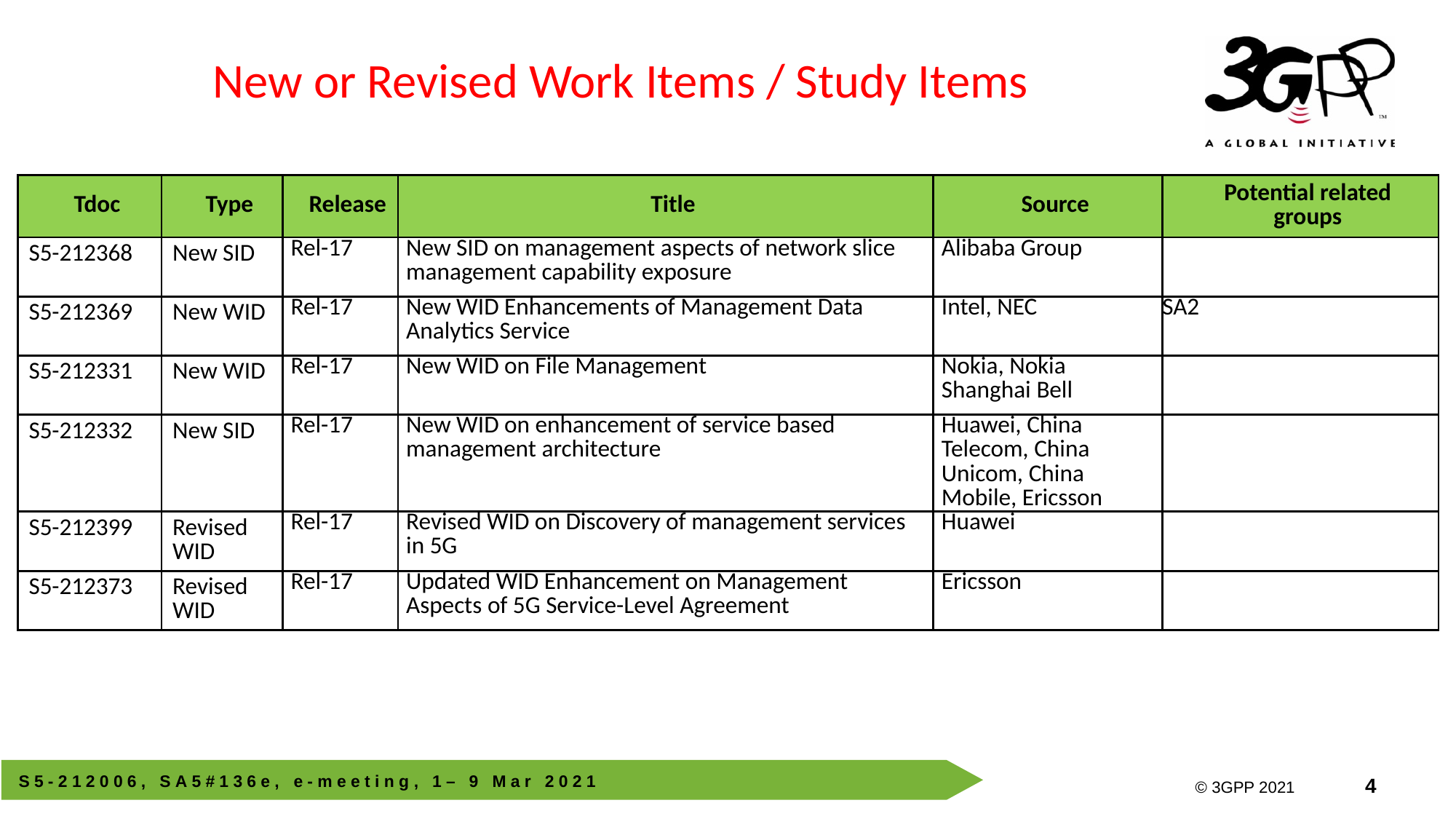

New or Revised Work Items / Study Items
| Tdoc | Type | Release | Title | Source | Potential related groups |
| --- | --- | --- | --- | --- | --- |
| S5-212368 | New SID | Rel-17 | New SID on management aspects of network slice management capability exposure | Alibaba Group |  |
| S5-212369 | New WID | Rel-17 | New WID Enhancements of Management Data Analytics Service | Intel, NEC | SA2 |
| S5-212331 | New WID | Rel-17 | New WID on File Management | Nokia, Nokia Shanghai Bell |  |
| S5-212332 | New SID | Rel-17 | New WID on enhancement of service based management architecture | Huawei, China Telecom, China Unicom, China Mobile, Ericsson |  |
| S5-212399 | Revised WID | Rel-17 | Revised WID on Discovery of management services in 5G | Huawei |  |
| S5-212373 | Revised WID | Rel-17 | Updated WID Enhancement on Management Aspects of 5G Service-Level Agreement | Ericsson |  |